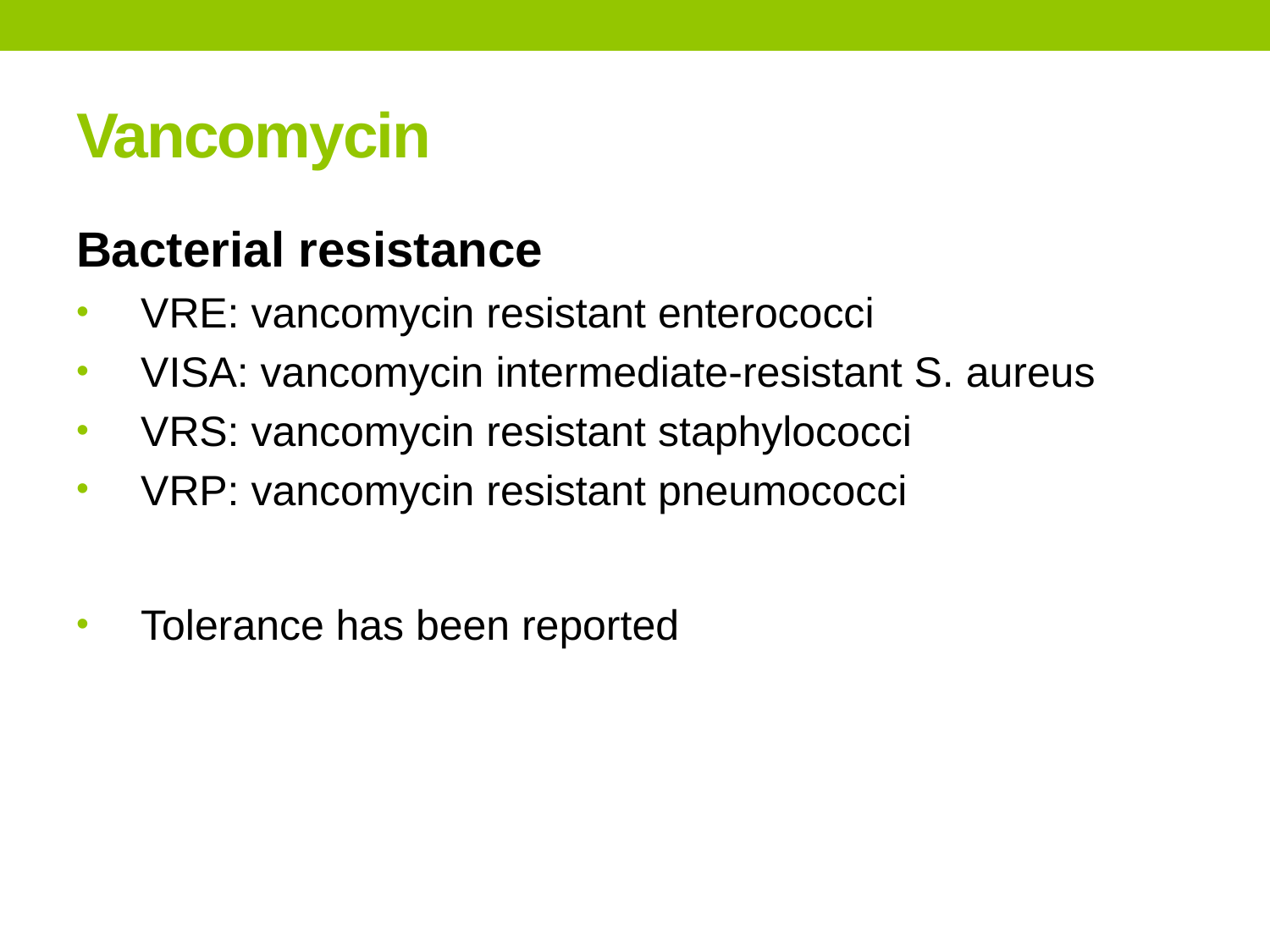

# Vancomycin
Bacterial resistance
VRE: vancomycin resistant enterococci
VISA: vancomycin intermediate-resistant S. aureus
VRS: vancomycin resistant staphylococci
VRP: vancomycin resistant pneumococci

Tolerance has been reported